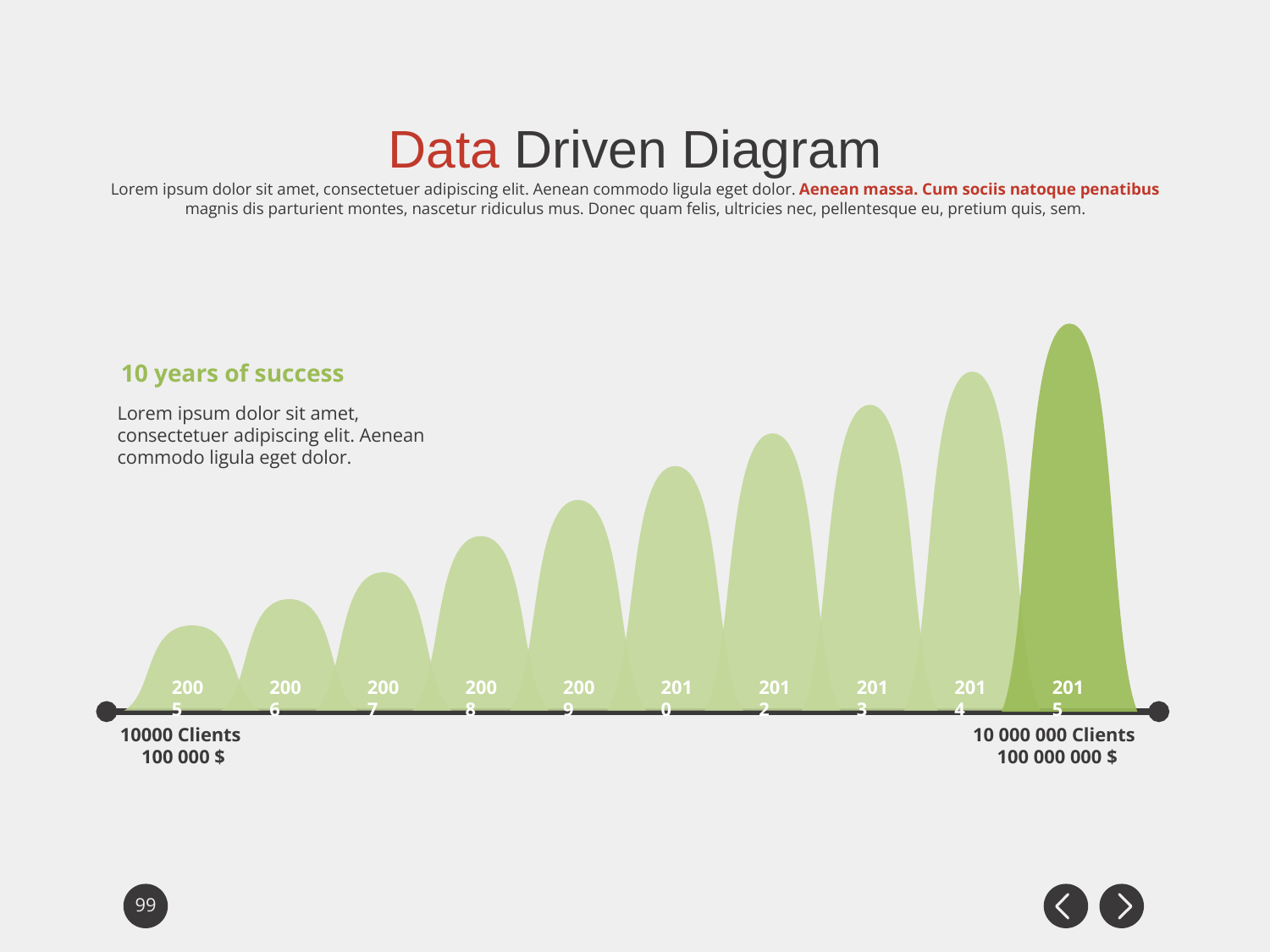

Data Driven Diagram
Lorem ipsum dolor sit amet, consectetuer adipiscing elit. Aenean commodo ligula eget dolor. Aenean massa. Cum sociis natoque penatibus magnis dis parturient montes, nascetur ridiculus mus. Donec quam felis, ultricies nec, pellentesque eu, pretium quis, sem.

10 years of success

Lorem ipsum dolor sit amet, consectetuer adipiscing elit. Aenean commodo ligula eget dolor.

2005
2006
2007
2008
2009
2010
2012
2013
2014
2015
10000 Clients
10 000 000 Clients
100 000 $
100 000 000 $